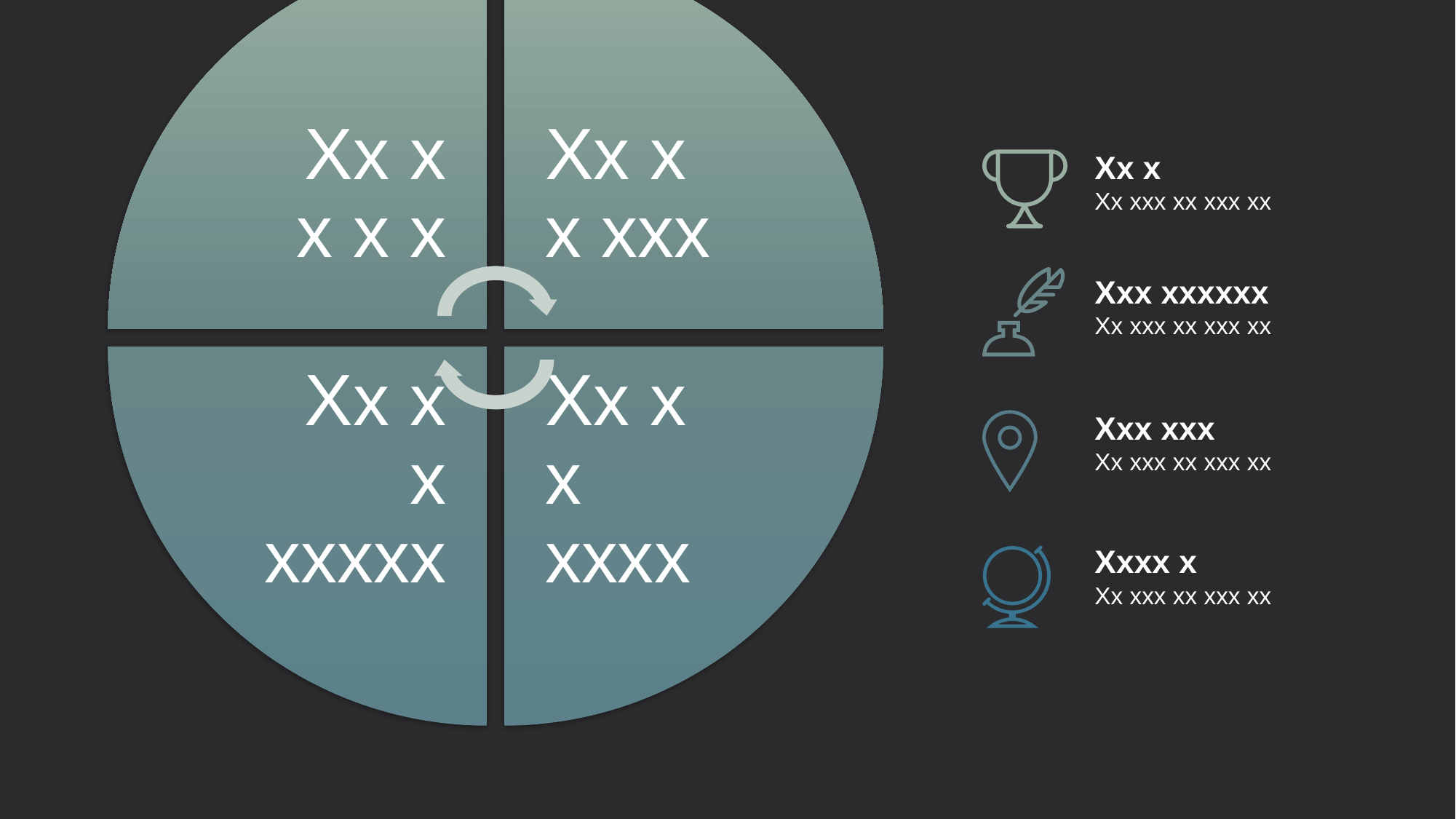

Xx x x x x
Xx x x xxx
Xx x x xxxx
Xx x x xxxxx
Xx x
Xx xxx xx xxx xx

Xxx xxxxxx
Xx xxx xx xxx xx

Xxx xxx
Xx xxx xx xxx xx

Xxxx x
Xx xxx xx xxx xx